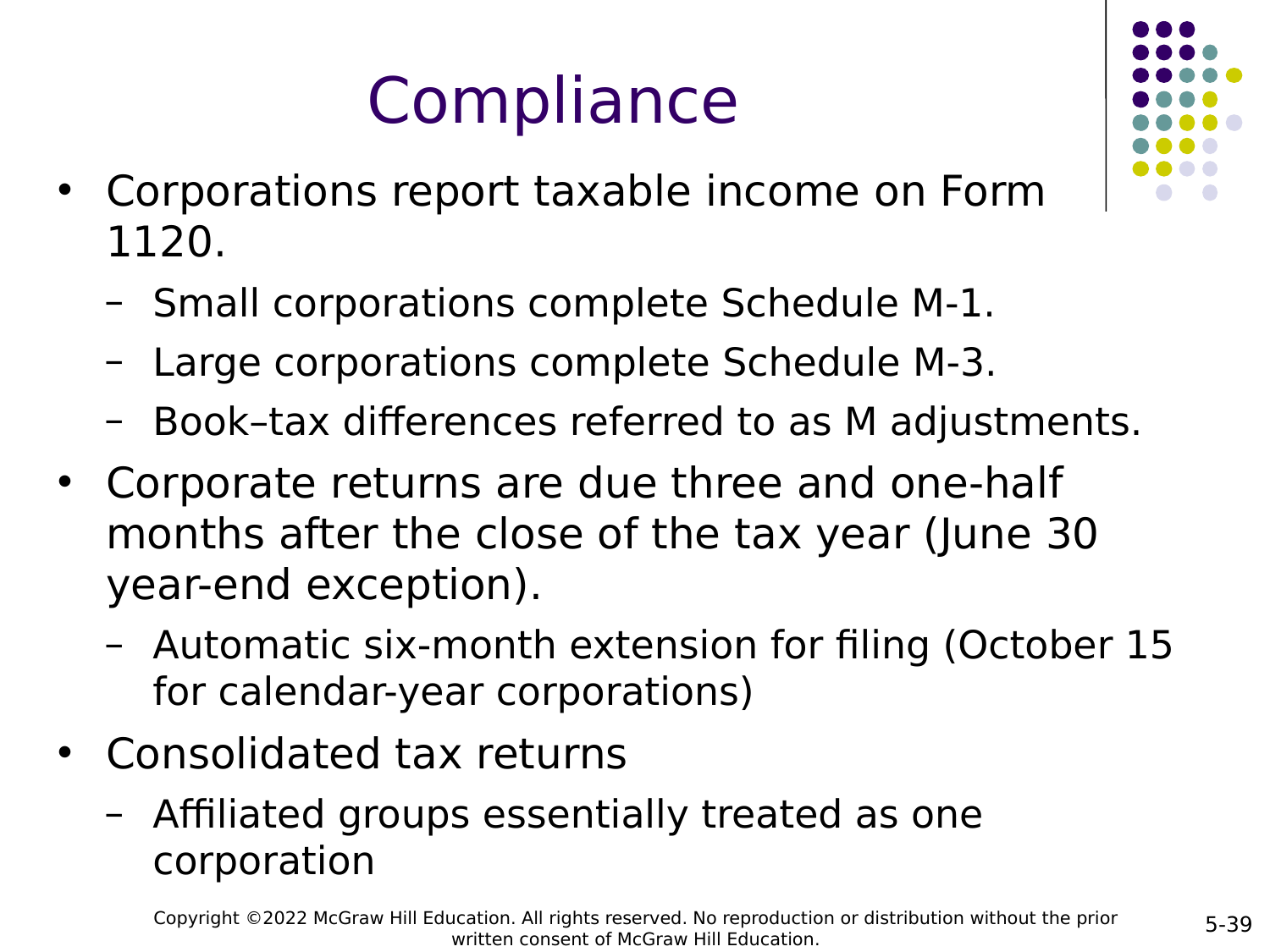

# Compliance
Corporations report taxable income on Form
1120.
Small corporations complete Schedule M-1.
Large corporations complete Schedule M-3.
Book–tax differences referred to as M adjustments.
Corporate returns are due three and one-half months after the close of the tax year (June 30 year-end exception).
Automatic six-month extension for filing (October 15 for calendar-year corporations)
Consolidated tax returns
Affiliated groups essentially treated as one corporation
5-39